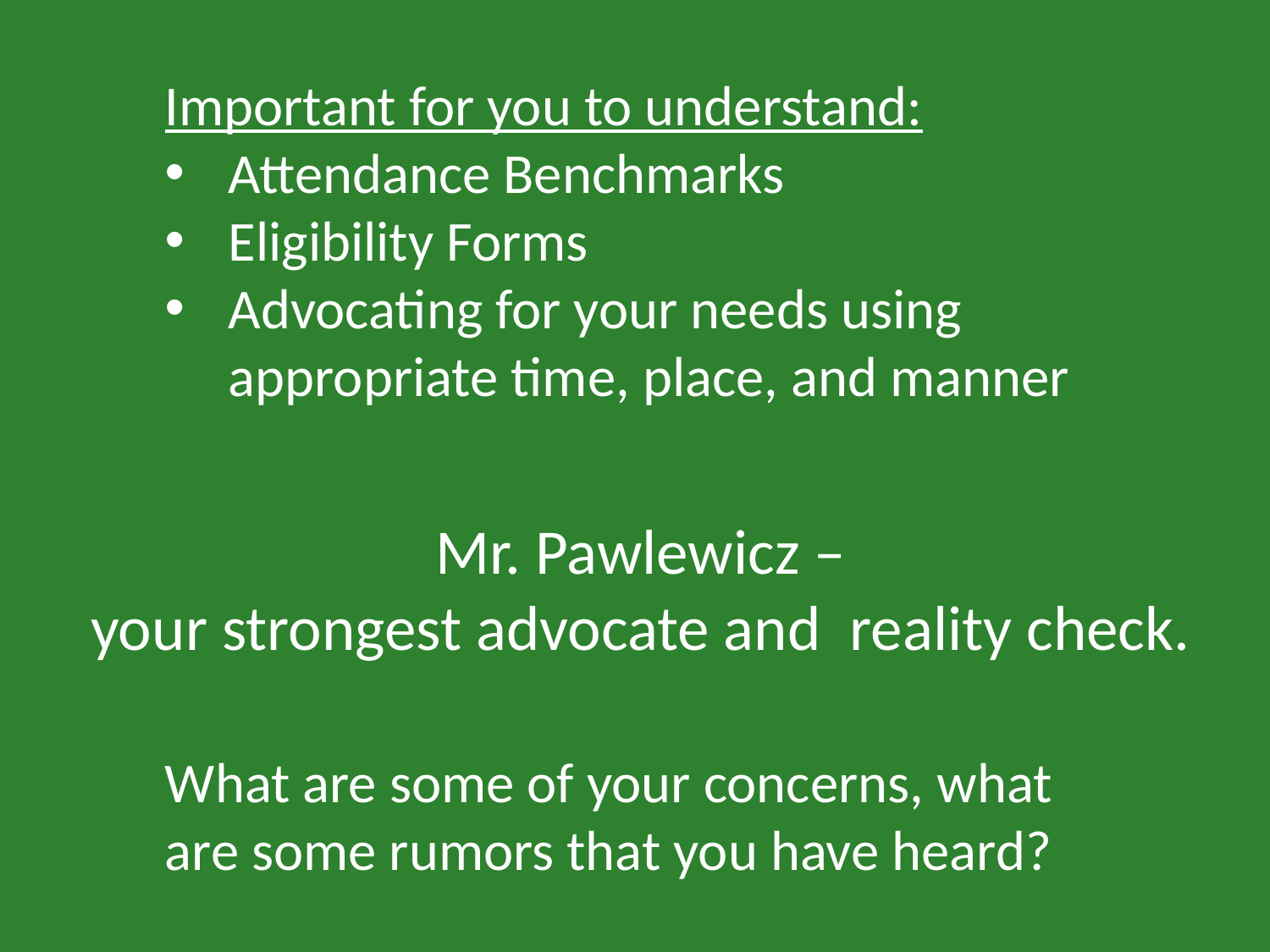

Important for you to understand:
Attendance Benchmarks
Eligibility Forms
Advocating for your needs using appropriate time, place, and manner
Mr. Pawlewicz –
your strongest advocate and  reality check.
What are some of your concerns, what are some rumors that you have heard?